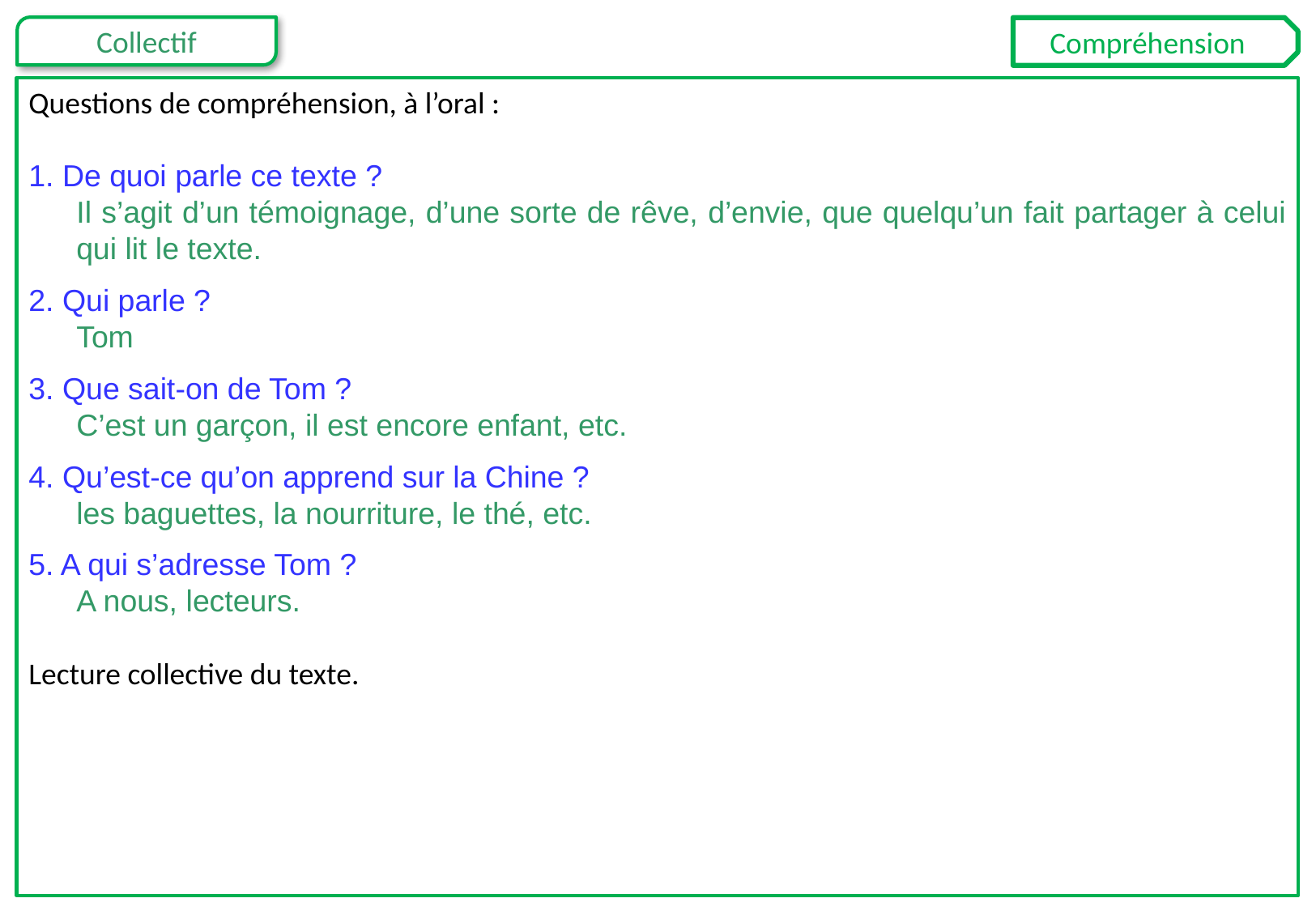

Compréhension
Questions de compréhension, à l’oral :

1. De quoi parle ce texte ?
Il s’agit d’un témoignage, d’une sorte de rêve, d’envie, que quelqu’un fait partager à celui qui lit le texte.
2. Qui parle ?
Tom
3. Que sait-on de Tom ?
C’est un garçon, il est encore enfant, etc.
4. Qu’est-ce qu’on apprend sur la Chine ?
les baguettes, la nourriture, le thé, etc.
5. A qui s’adresse Tom ?
A nous, lecteurs.

Lecture collective du texte.